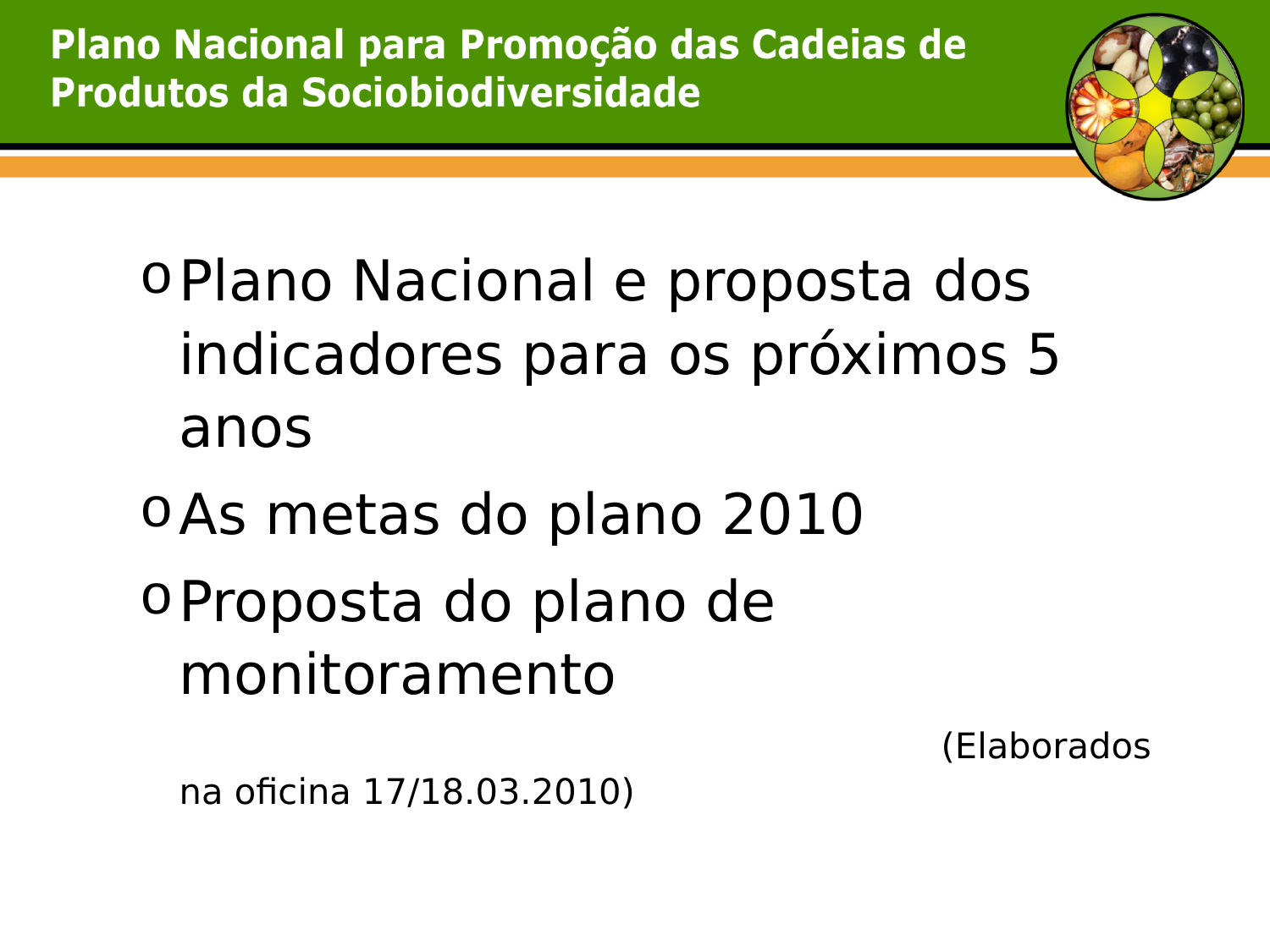

Plano Nacional e proposta dos indicadores para os próximos 5 anos
As metas do plano 2010
Proposta do plano de monitoramento
							(Elaborados na oficina 17/18.03.2010)